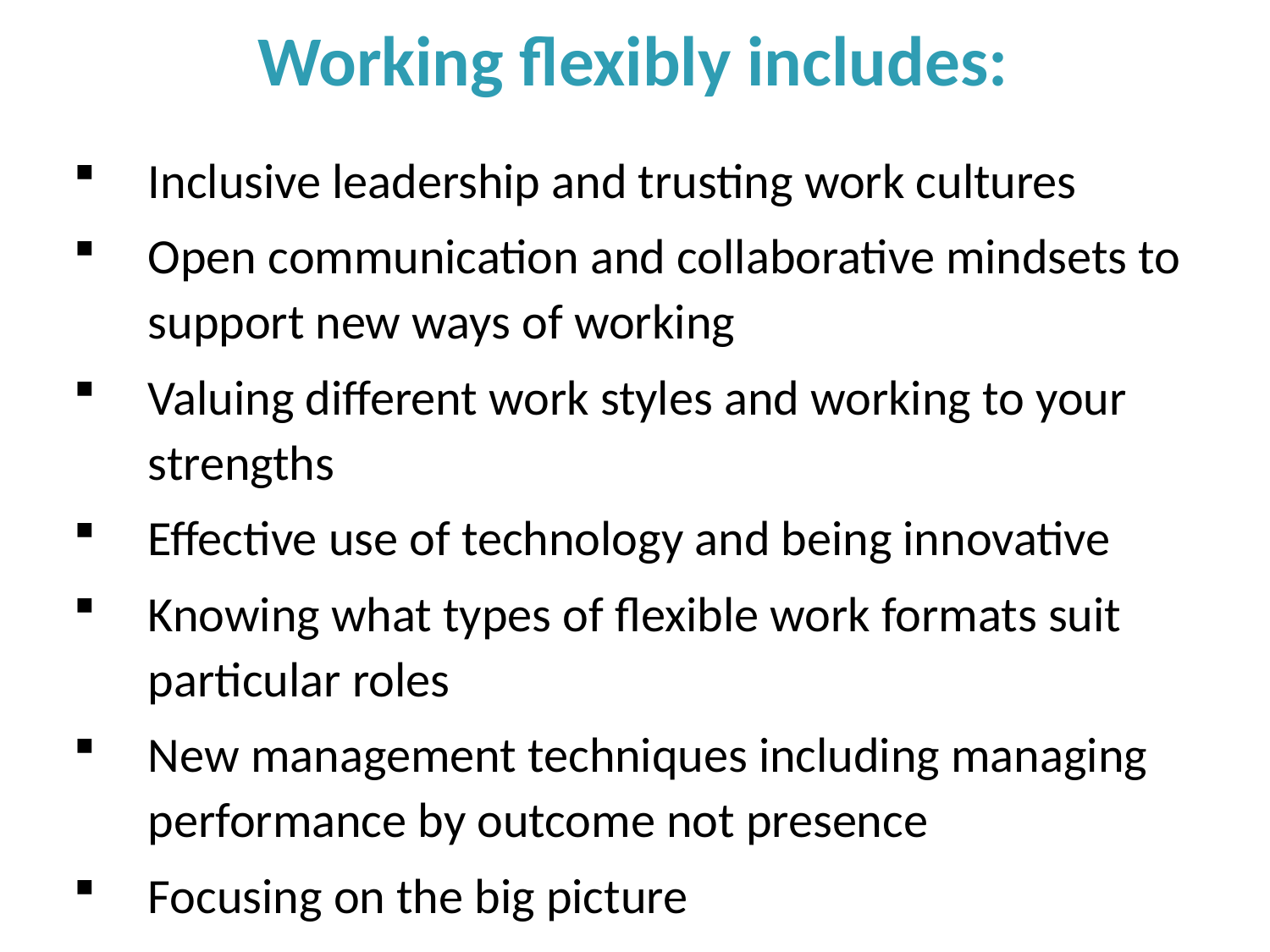

Working flexibly includes:
Inclusive leadership and trusting work cultures
Open communication and collaborative mindsets to support new ways of working
Valuing different work styles and working to your strengths
Effective use of technology and being innovative
Knowing what types of flexible work formats suit particular roles
New management techniques including managing performance by outcome not presence
Focusing on the big picture